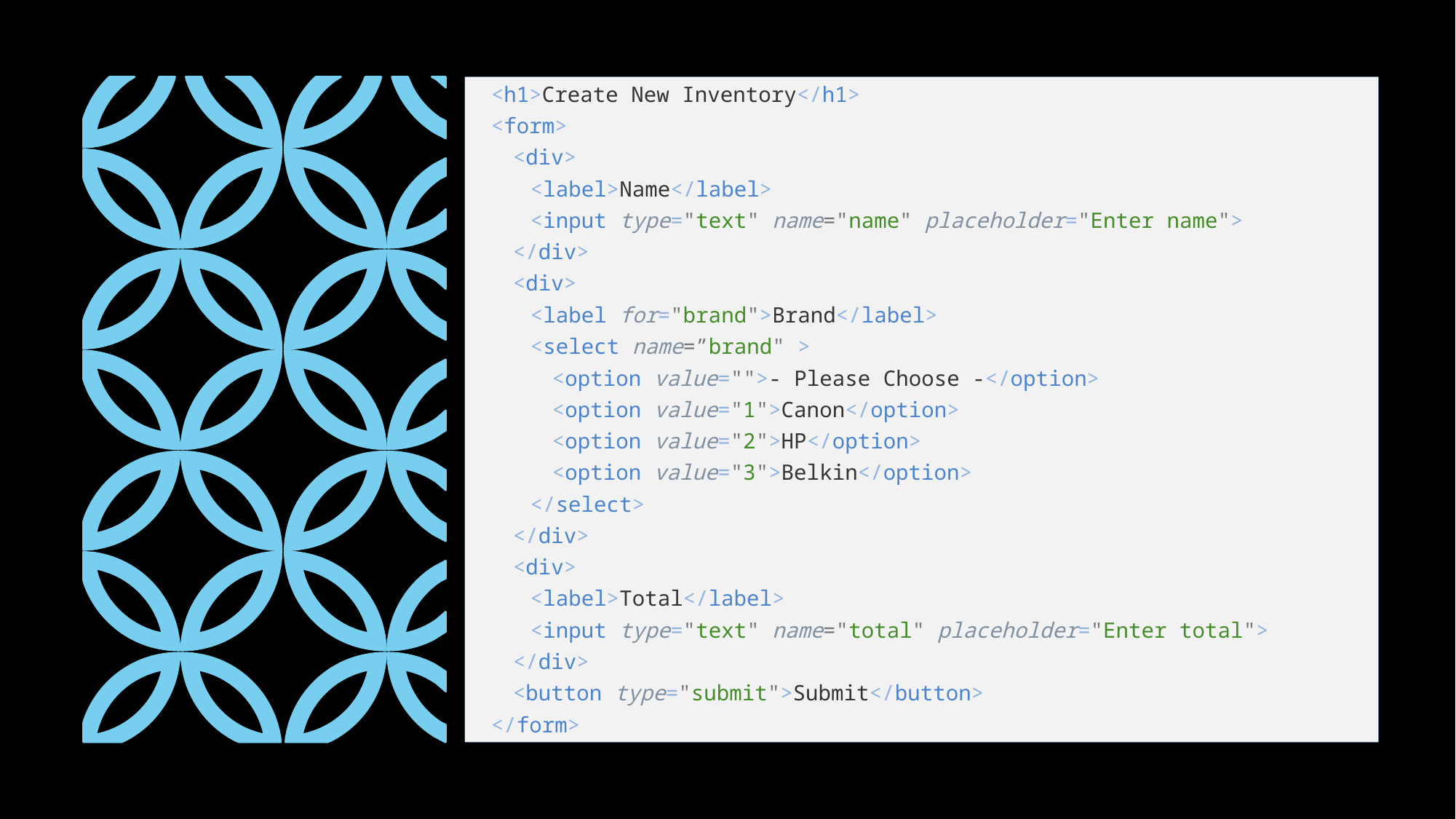

<h1>Create New Inventory</h1>
<form>
<div>
<label>Name</label>
<input type="text" name="name" placeholder="Enter name">
</div>
<div>
<label for="brand">Brand</label>
<select name=”brand" >
<option value="">- Please Choose -</option>
<option value="1">Canon</option>
<option value="2">HP</option>
<option value="3">Belkin</option>
</select>
</div>
<div>
<label>Total</label>
<input type="text" name="total" placeholder="Enter total">
</div>
<button type="submit">Submit</button>
</form>